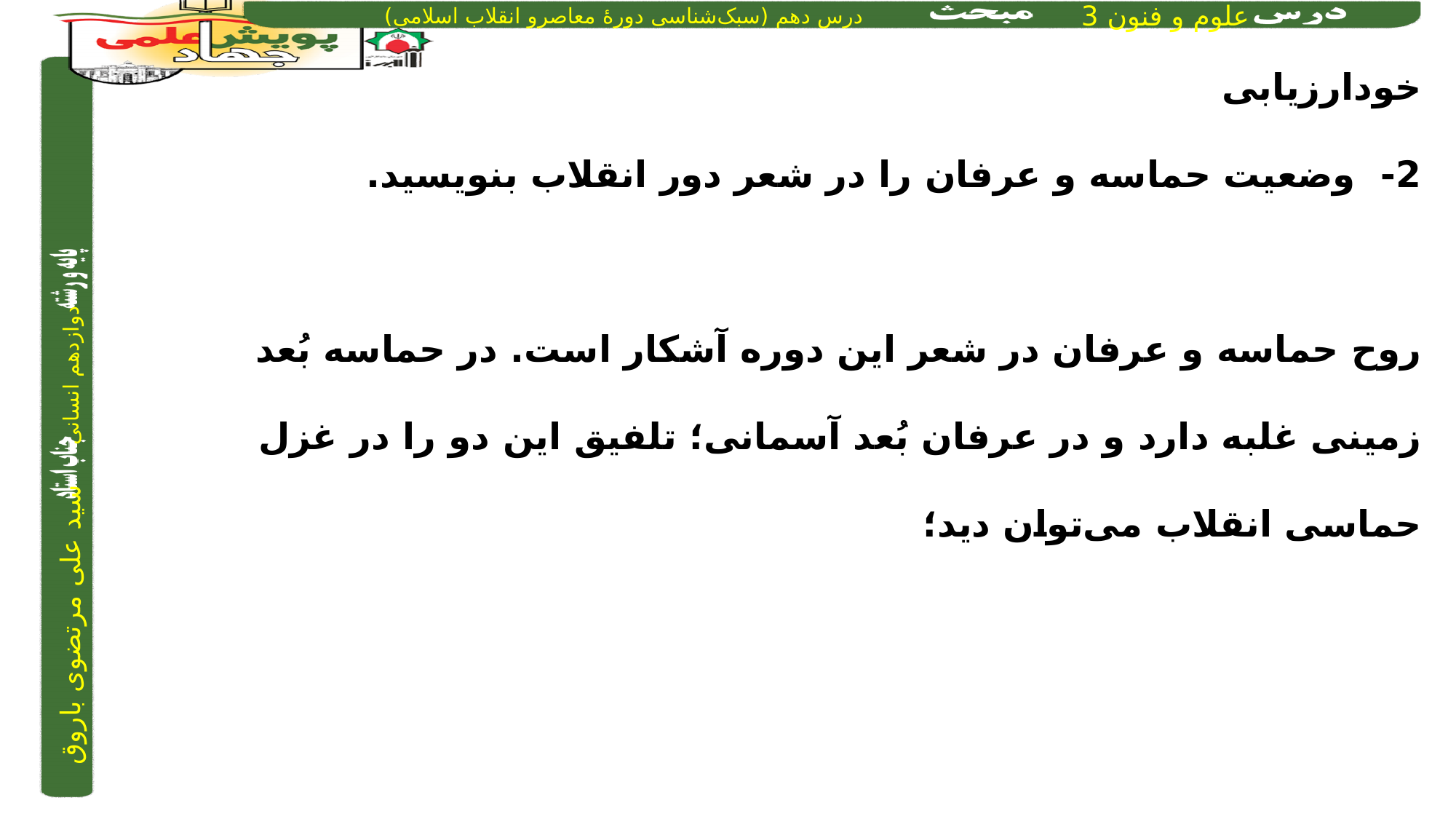

خودارزیابی
2-  وضعیت حماسه و عرفان را در شعر دور انقلاب بنویسید.

روح حماسه و عرفان در شعر این دوره آشکار است. در حماسه بُعد زمینی غلبه دارد و در عرفان بُعد آسمانی؛ تلفیق این دو را در غزل حماسی انقلاب می‌توان دید؛